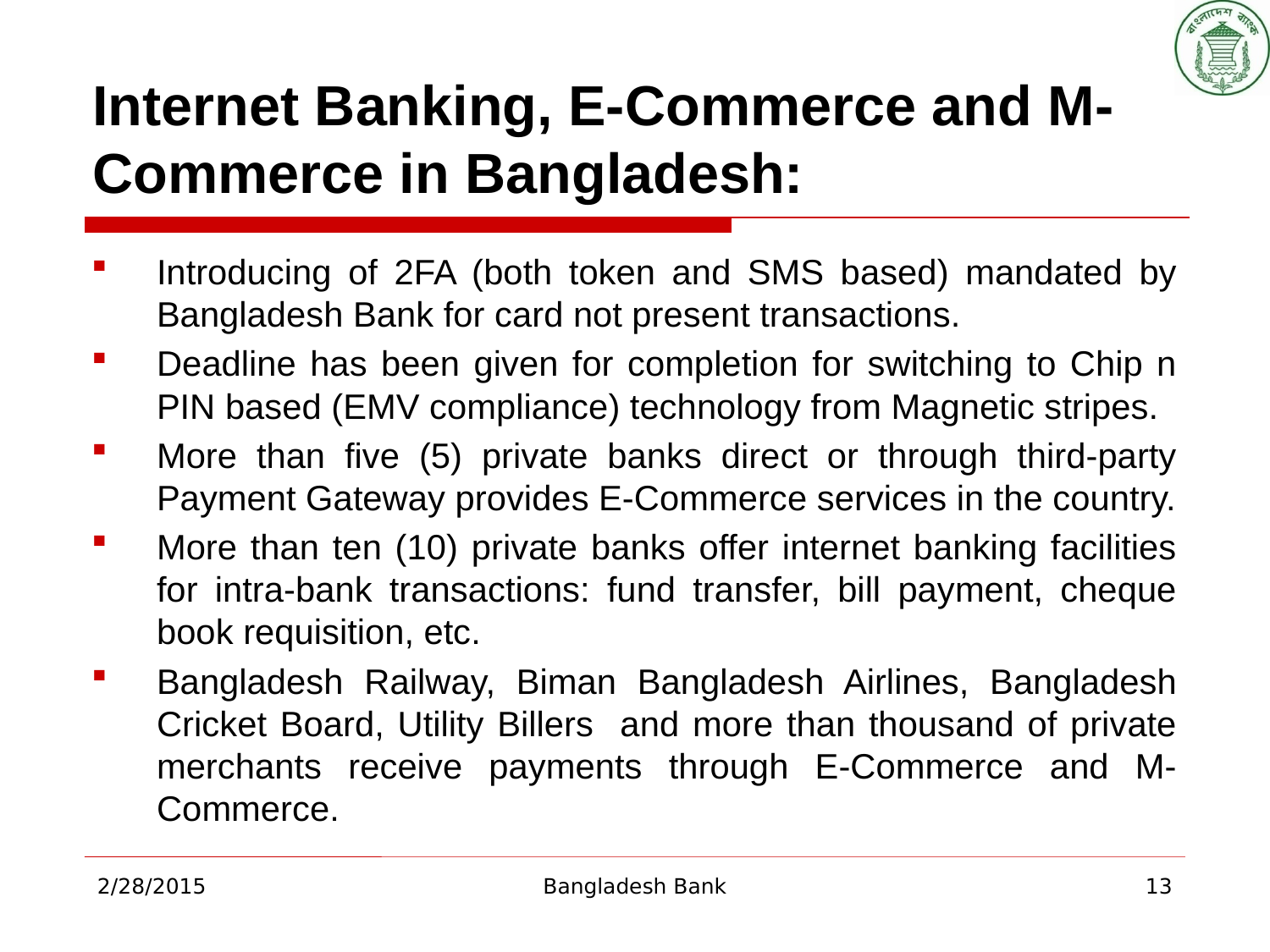

# Internet Banking, E-Commerce and M-Commerce in Bangladesh:
Introducing of 2FA (both token and SMS based) mandated by Bangladesh Bank for card not present transactions.
Deadline has been given for completion for switching to Chip n PIN based (EMV compliance) technology from Magnetic stripes.
More than five (5) private banks direct or through third-party Payment Gateway provides E-Commerce services in the country.
More than ten (10) private banks offer internet banking facilities for intra-bank transactions: fund transfer, bill payment, cheque book requisition, etc.
Bangladesh Railway, Biman Bangladesh Airlines, Bangladesh Cricket Board, Utility Billers  and more than thousand of private merchants receive payments through E-Commerce and M-Commerce.

2/28/2015
Bangladesh Bank
13